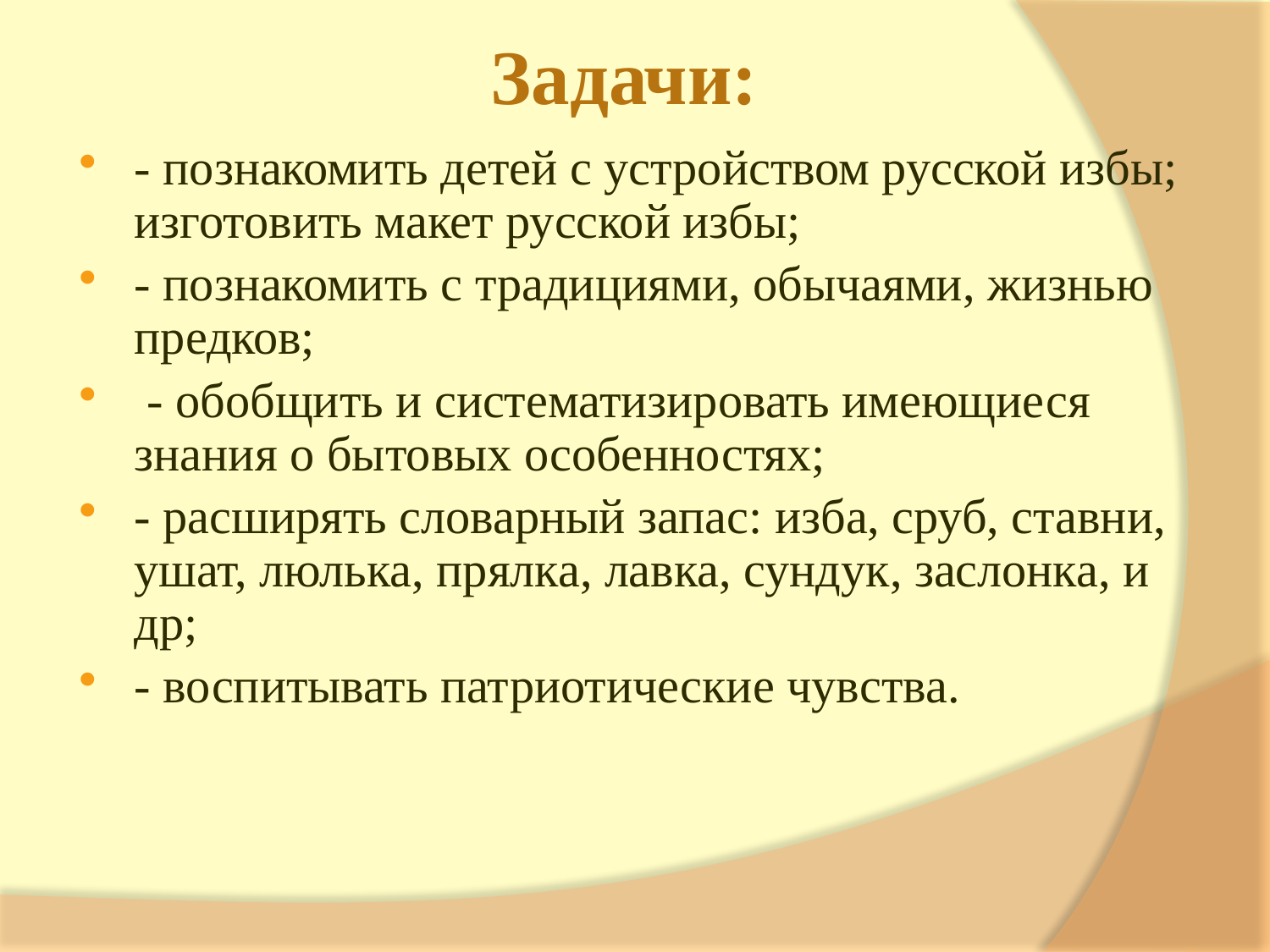

# Задачи:
- познакомить детей с устройством русской избы; изготовить макет русской избы;
- познакомить с традициями, обычаями, жизнью предков;
 - обобщить и систематизировать имеющиеся знания о бытовых особенностях;
- расширять словарный запас: изба, сруб, ставни, ушат, люлька, прялка, лавка, сундук, заслонка, и др;
- воспитывать патриотические чувства.